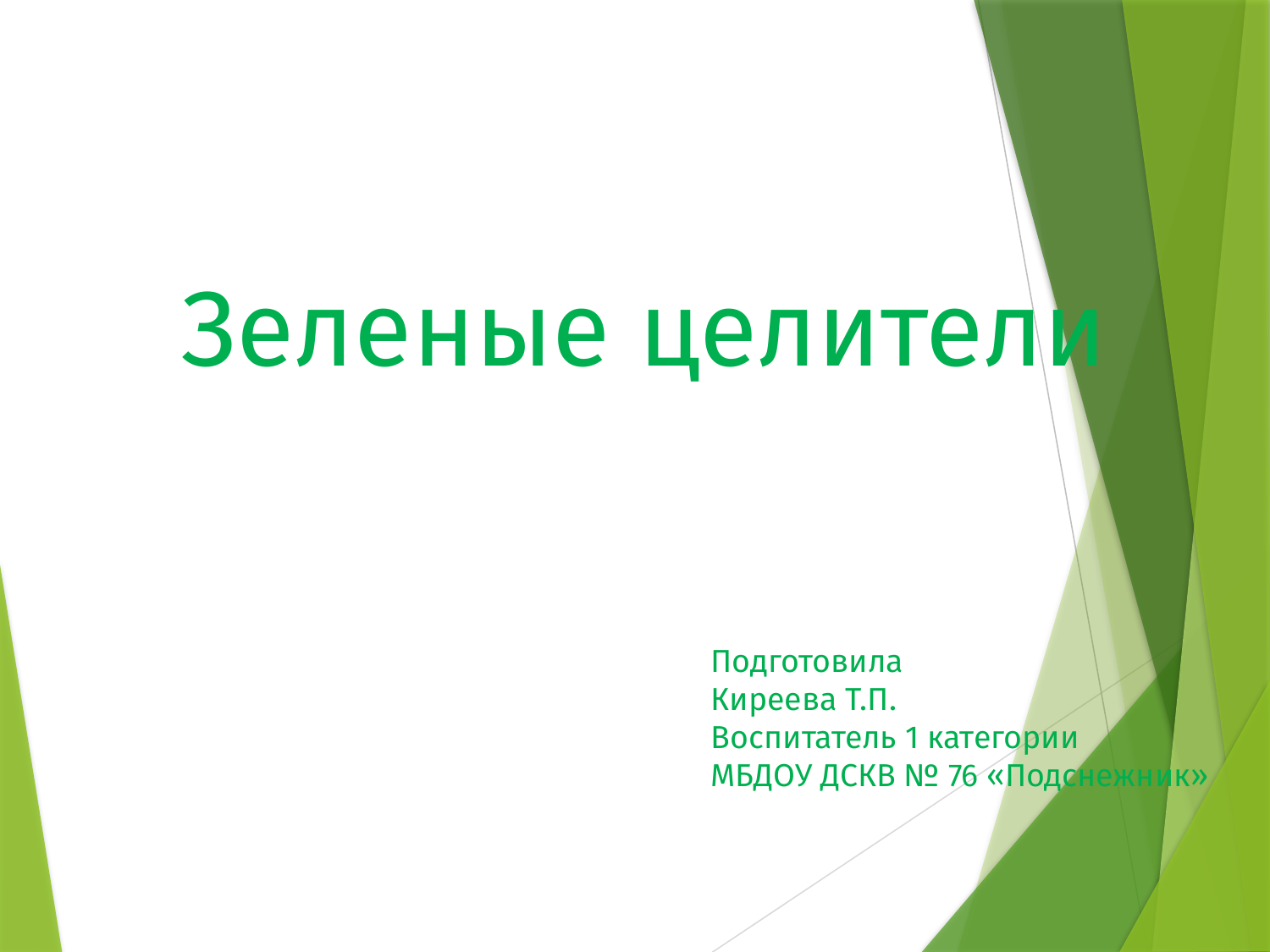

Зеленые целители

Подготовила
Киреева Т.П.
Воспитатель 1 категории
МБДОУ ДСКВ № 76 «Подснежник»